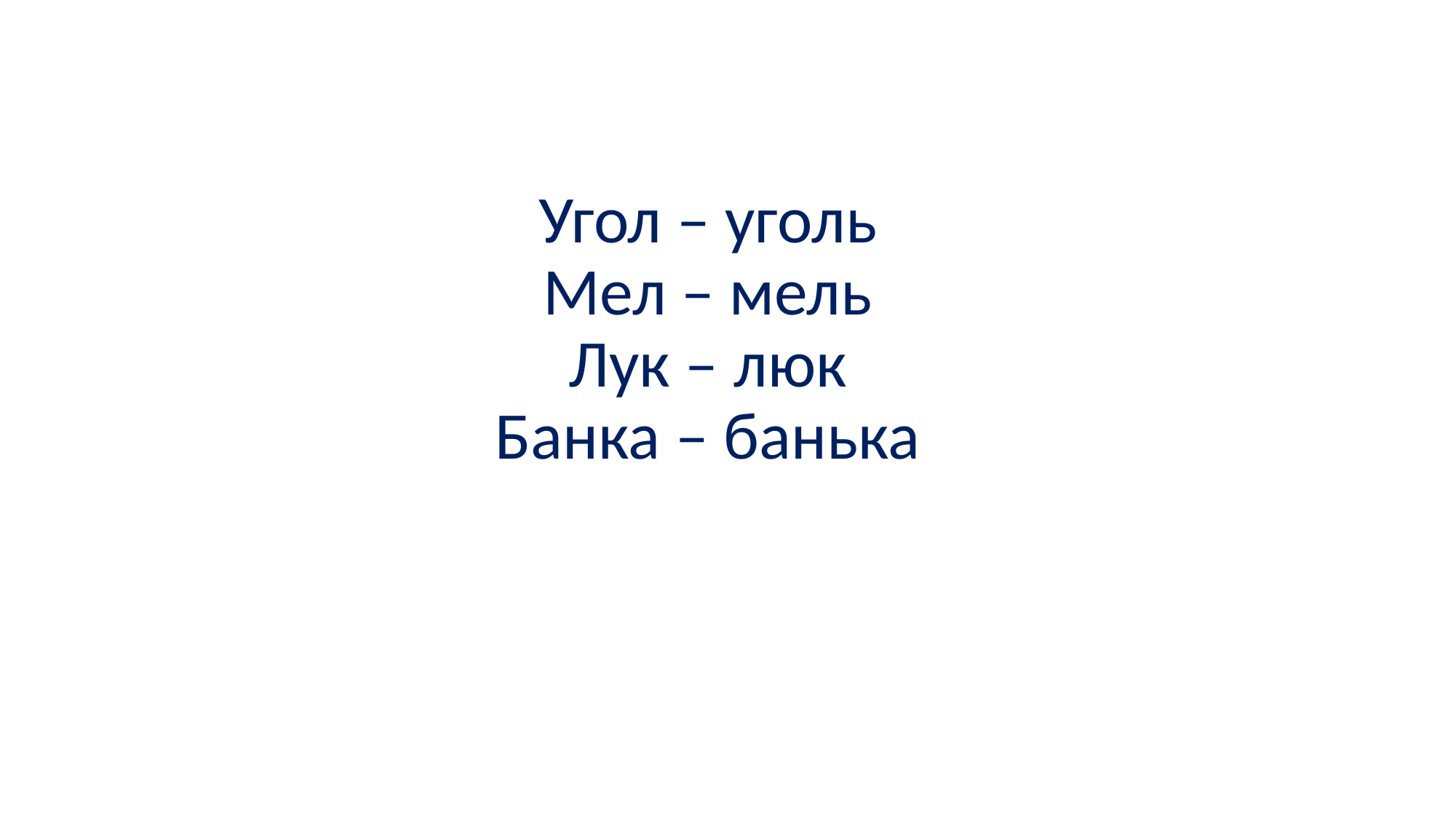

# Угол – уголь Мел – мель Лук – люк Банка – банька